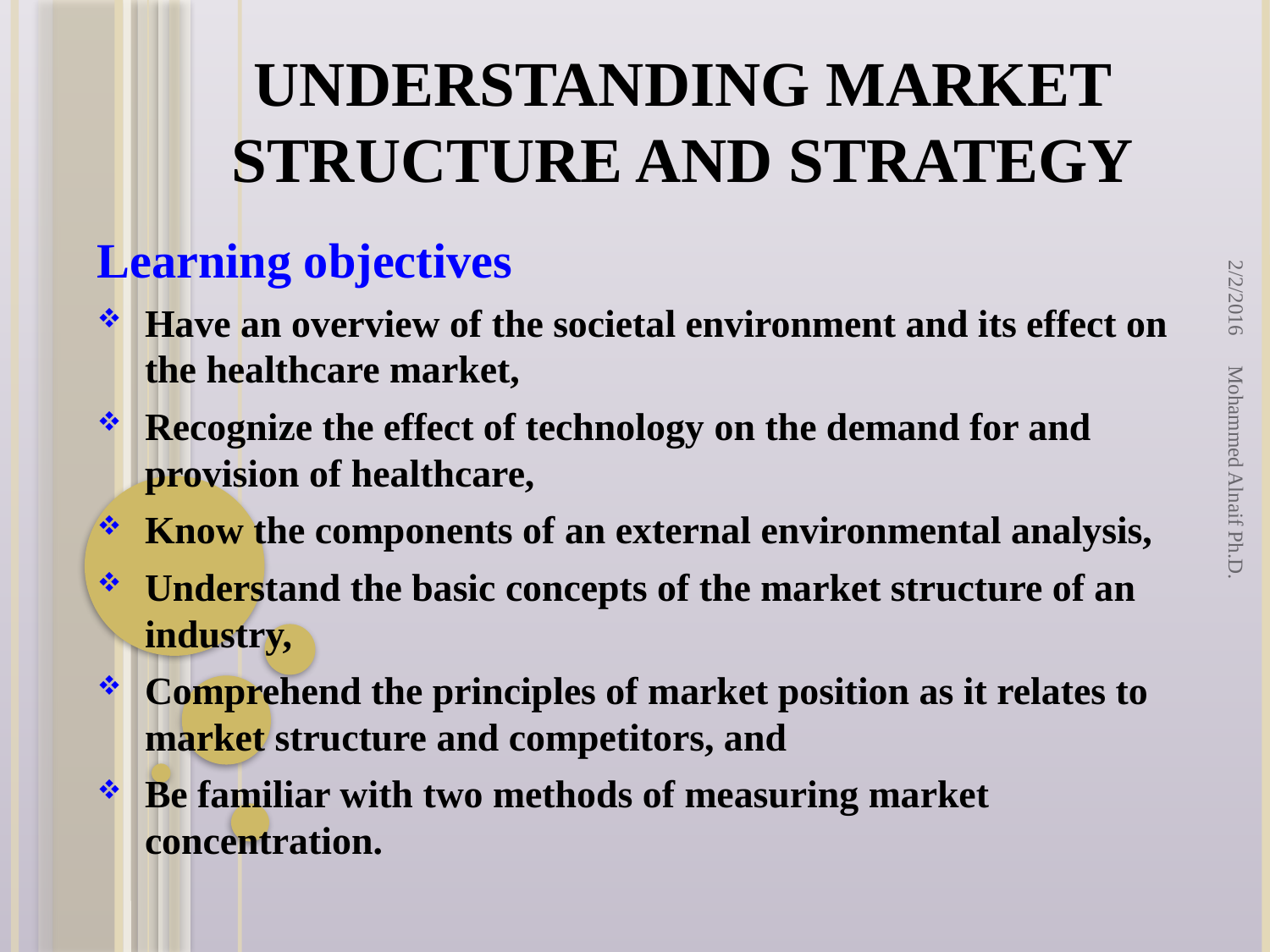

# Understanding Market Structure and Strategy
2/2/2016
Learning objectives
Have an overview of the societal environment and its effect on the healthcare market,
Recognize the effect of technology on the demand for and provision of healthcare,
Know the components of an external environmental analysis,
Understand the basic concepts of the market structure of an industry,
Comprehend the principles of market position as it relates to market structure and competitors, and
Be familiar with two methods of measuring market concentration.
Mohammed Alnaif Ph.D.